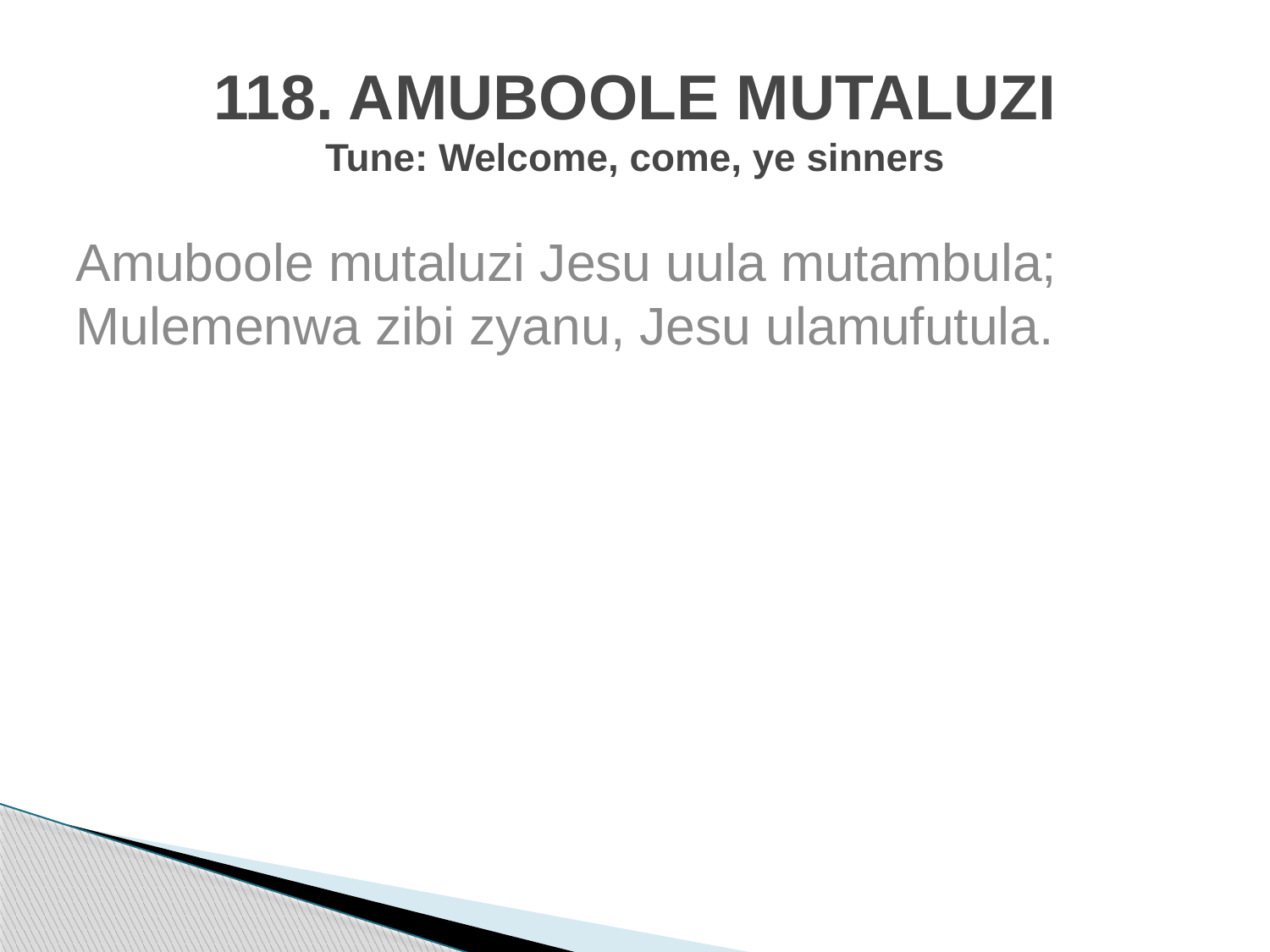

# 118. AMUBOOLE MUTALUZI Tune: Welcome, come, ye sinners
Amuboole mutaluzi Jesu uula mutambula; Mulemenwa zibi zyanu, Jesu ulamufutula.